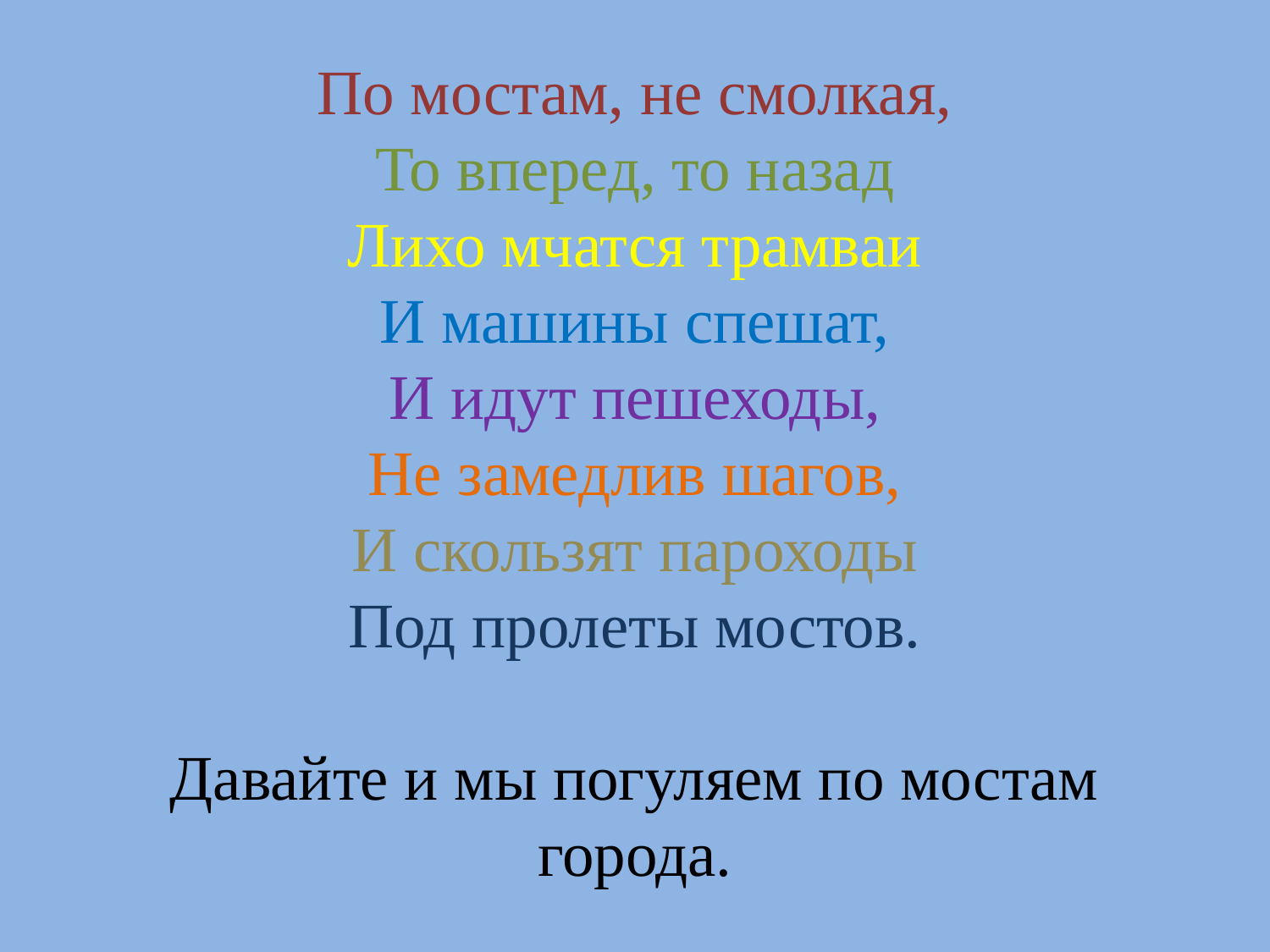

# По мостам, не смолкая, То вперед, то назад Лихо мчатся трамваи И машины спешат, И идут пешеходы, Не замедлив шагов, И скользят пароходы Под пролеты мостов. Давайте и мы погуляем по мостам города.